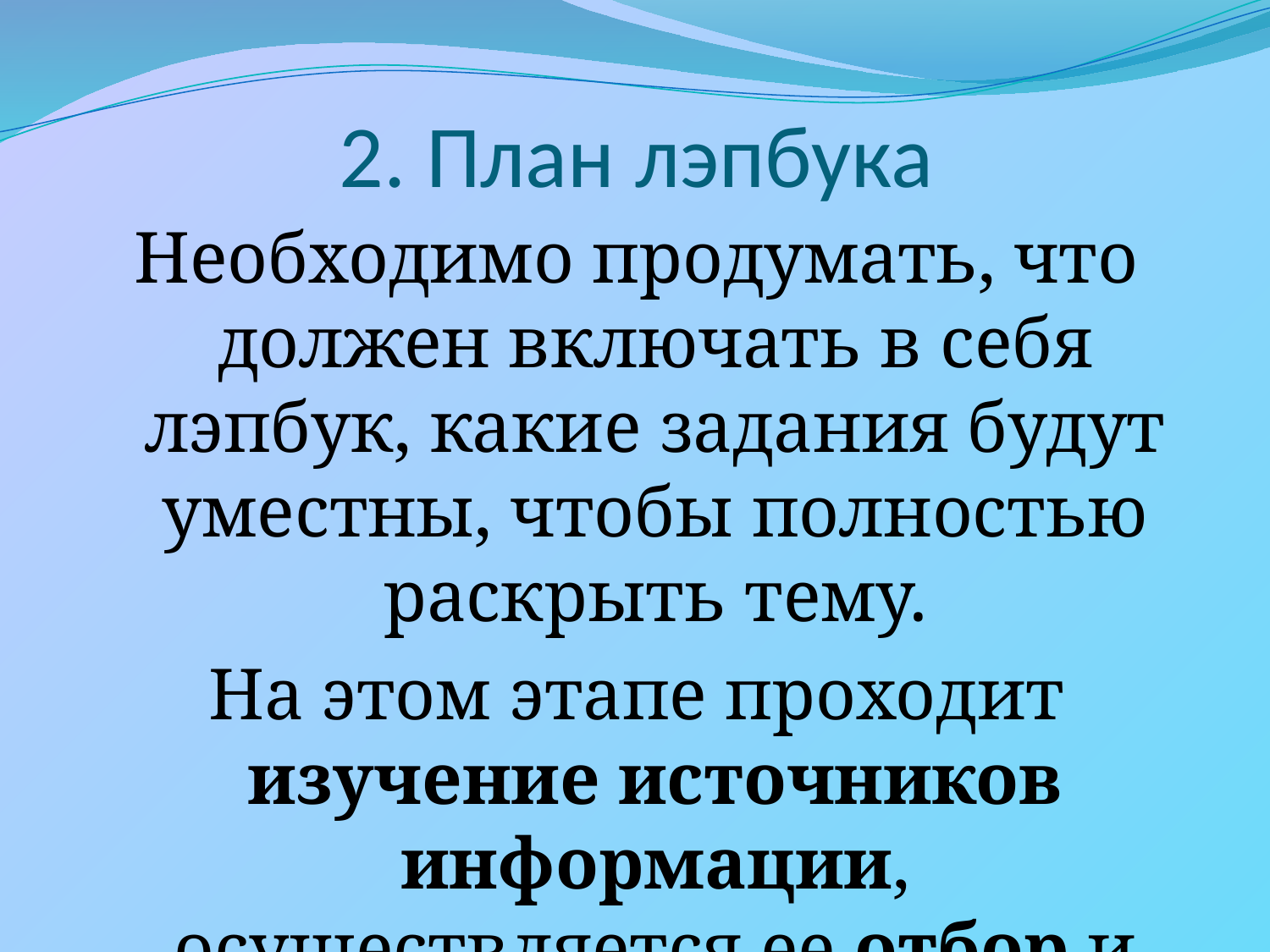

# 2. План лэпбука
Необходимо продумать, что должен включать в себя лэпбук, какие задания будут уместны, чтобы полностью раскрыть тему.
На этом этапе проходит изучение источников информации, осуществляется ее отбор и проведение исследований.